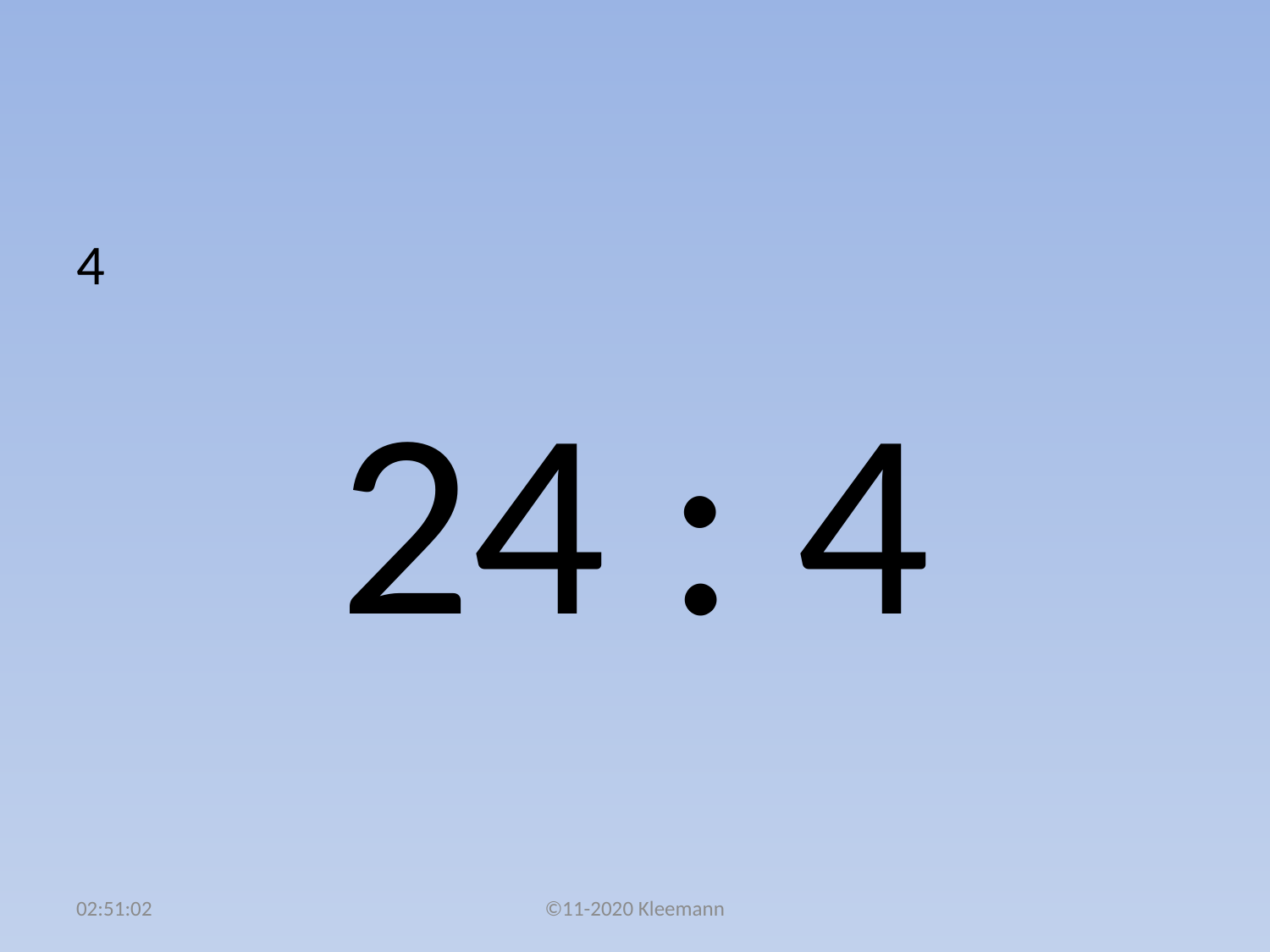

#
4
24 : 4
02:51:02
©11-2020 Kleemann